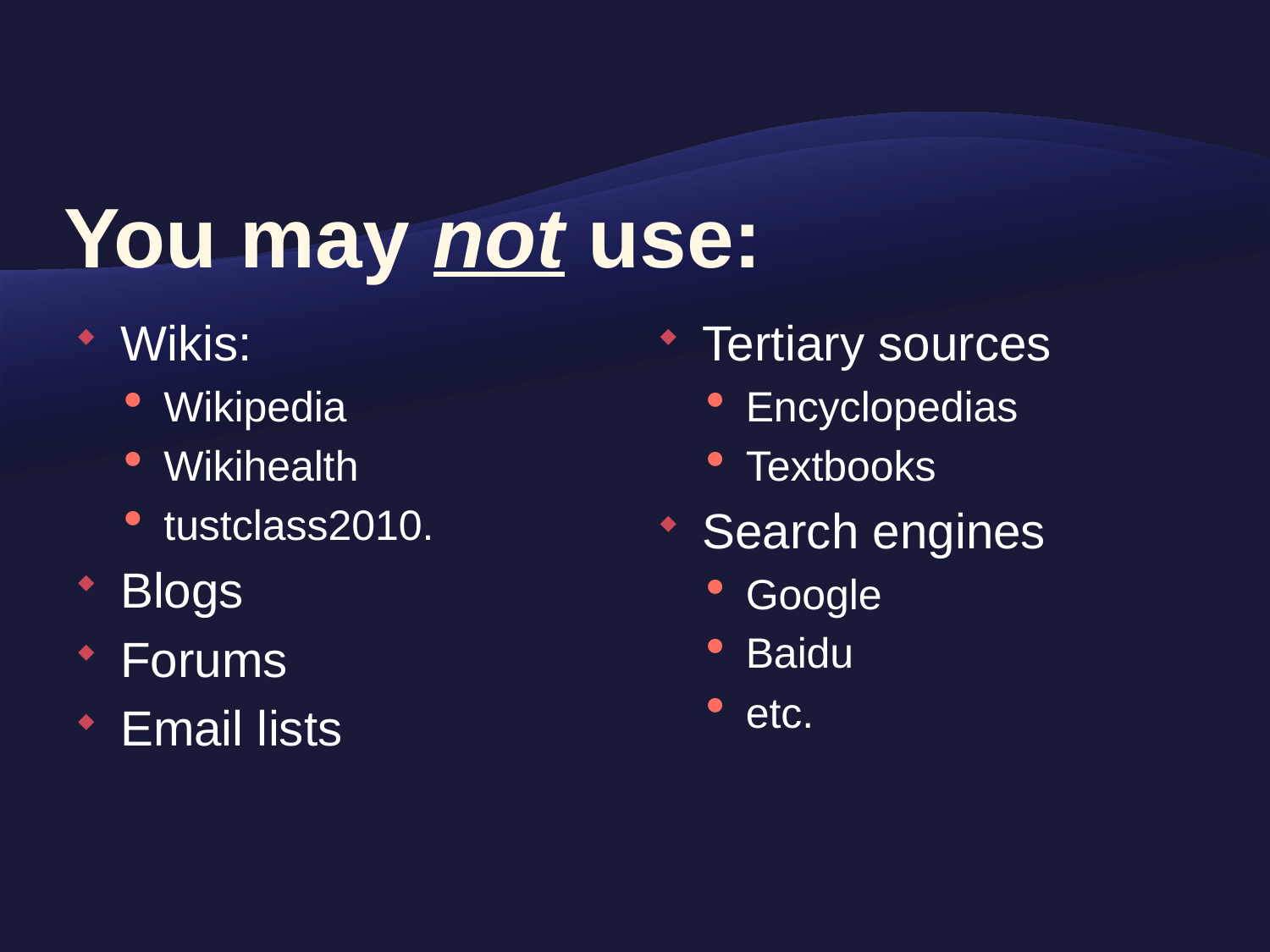

# You may not use:
Wikis:
Wikipedia
Wikihealth
tustclass2010.
Blogs
Forums
Email lists
Tertiary sources
Encyclopedias
Textbooks
Search engines
Google
Baidu
etc.